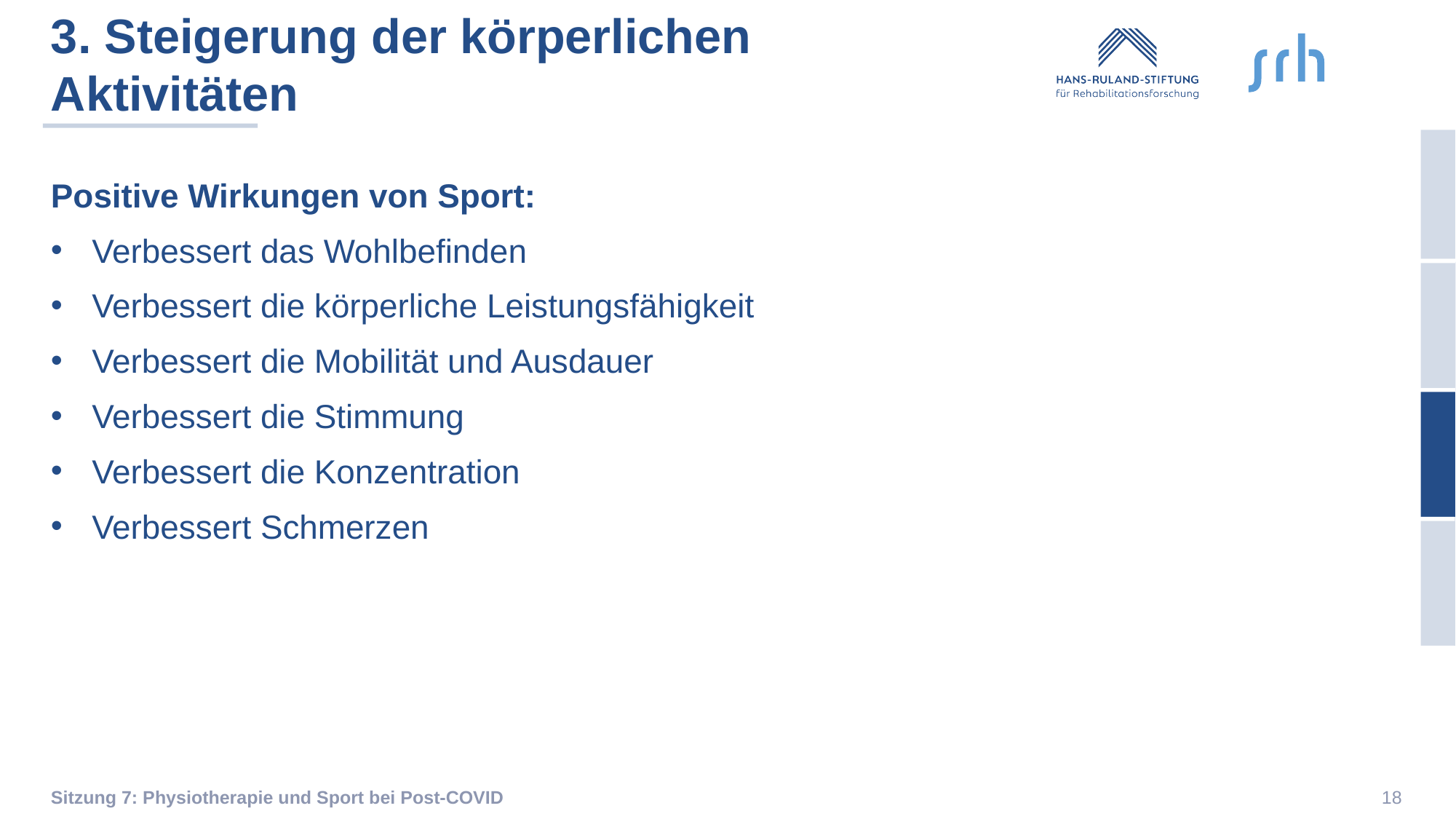

# 3. Steigerung der körperlichen Aktivitäten
Positive Wirkungen von Sport:
Verbessert das Wohlbefinden
Verbessert die körperliche Leistungsfähigkeit
Verbessert die Mobilität und Ausdauer
Verbessert die Stimmung
Verbessert die Konzentration
Verbessert Schmerzen

Sitzung 7: Physiotherapie und Sport bei Post-COVID
18